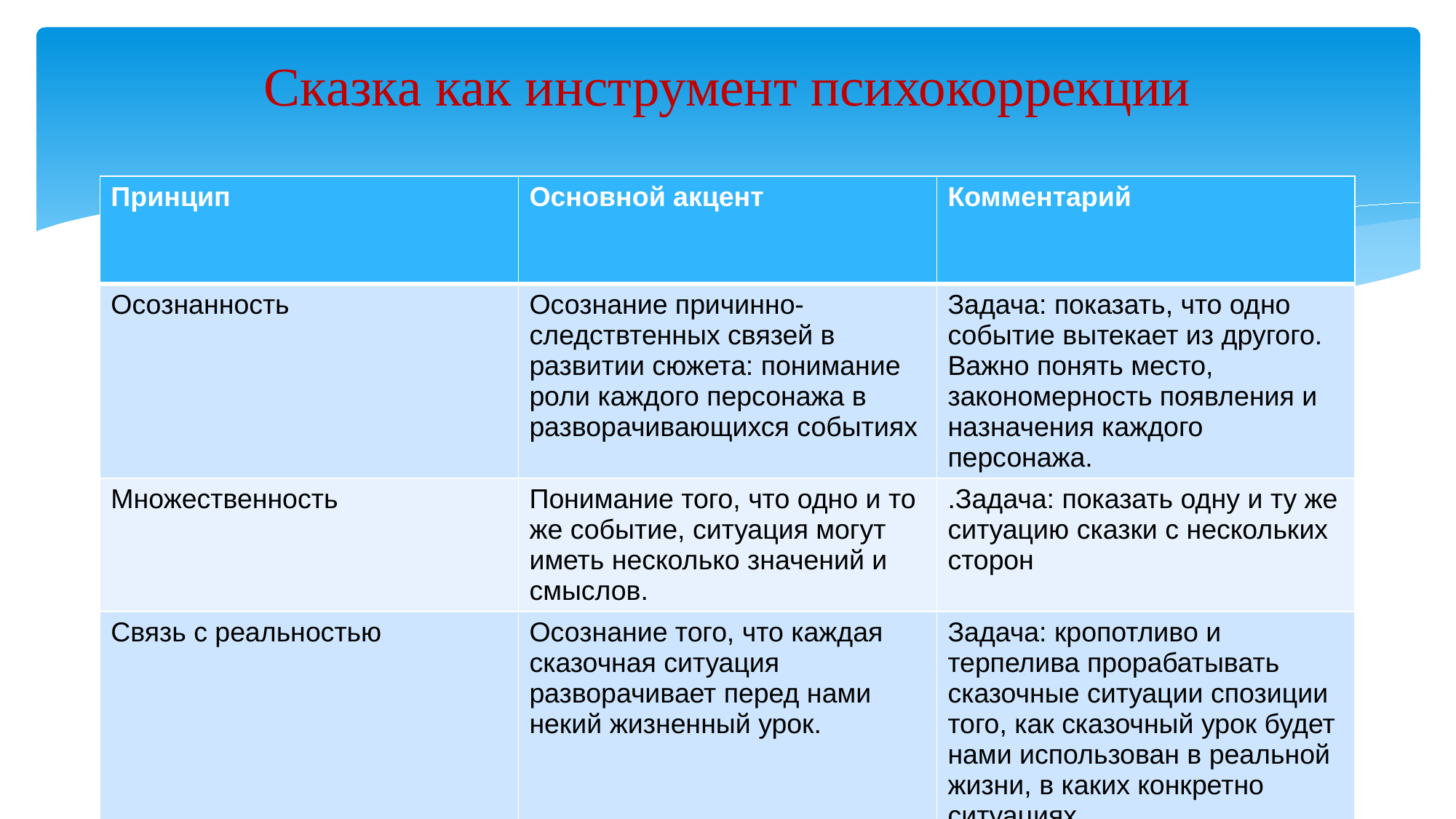

# Сказка как инструмент психокоррекции
| Принцип | Основной акцент | Комментарий |
| --- | --- | --- |
| Осознанность | Осознание причинно-следствтенных связей в развитии сюжета: понимание роли каждого персонажа в разворачивающихся событиях | Задача: показать, что одно событие вытекает из другого. Важно понять место, закономерность появления и назначения каждого персонажа. |
| Множественность | Понимание того, что одно и то же событие, ситуация могут иметь несколько значений и смыслов. | .Задача: показать одну и ту же ситуацию сказки с нескольких сторон |
| Связь с реальностью | Осознание того, что каждая сказочная ситуация разворачивает перед нами некий жизненный урок. | Задача: кропотливо и терпелива прорабатывать сказочные ситуации спозиции того, как сказочный урок будет нами использован в реальной жизни, в каких конкретно ситуациях |